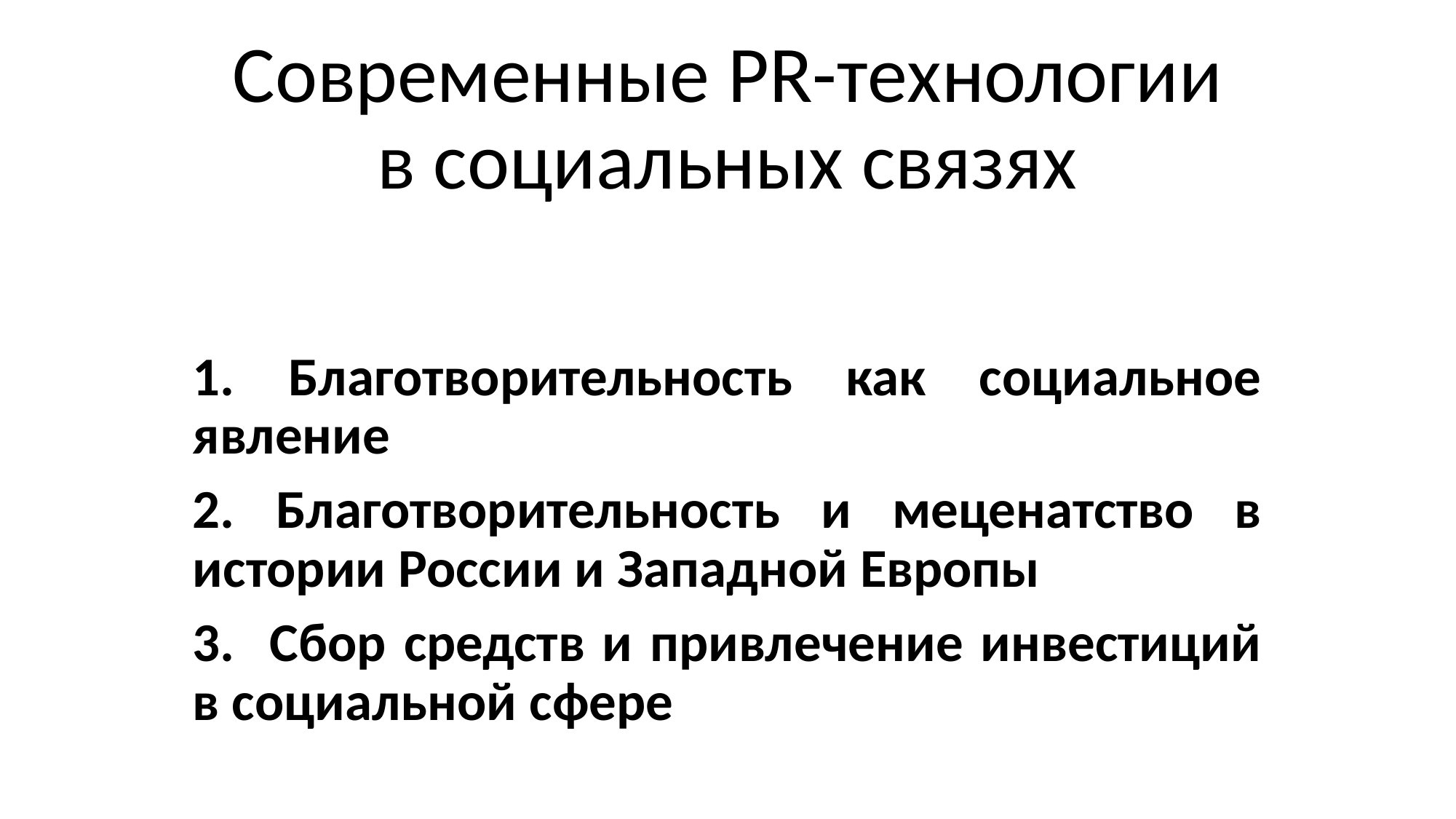

# Современные PR-технологии в социальных связях

1. Благотворительность как социальное явление
2. Благотворительность и меценатство в истории России и Западной Европы
3.  Сбор средств и привлечение инвестиций в социальной сфере